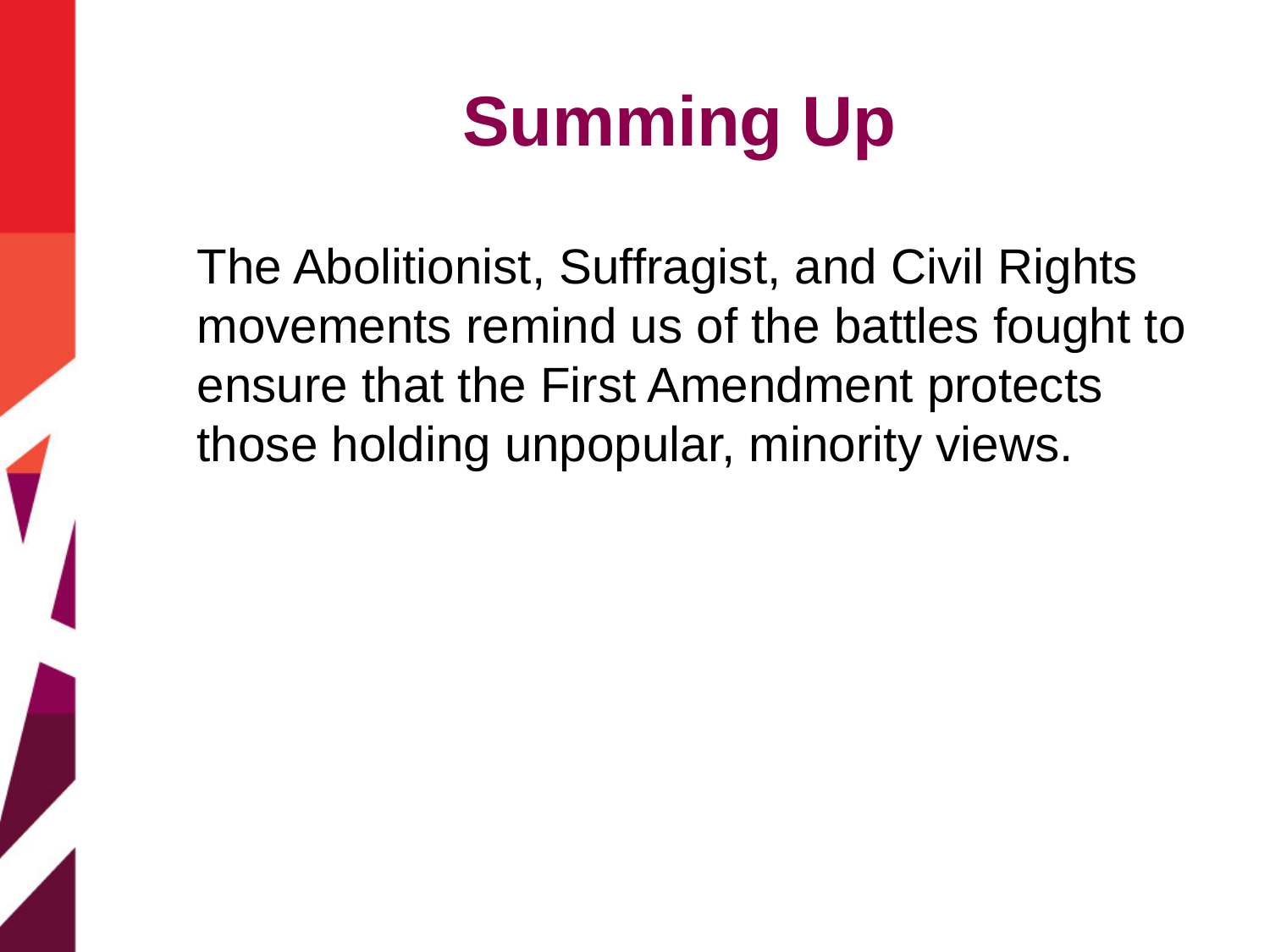

# Summing Up
The Abolitionist, Suffragist, and Civil Rights movements remind us of the battles fought to ensure that the First Amendment protects those holding unpopular, minority views.